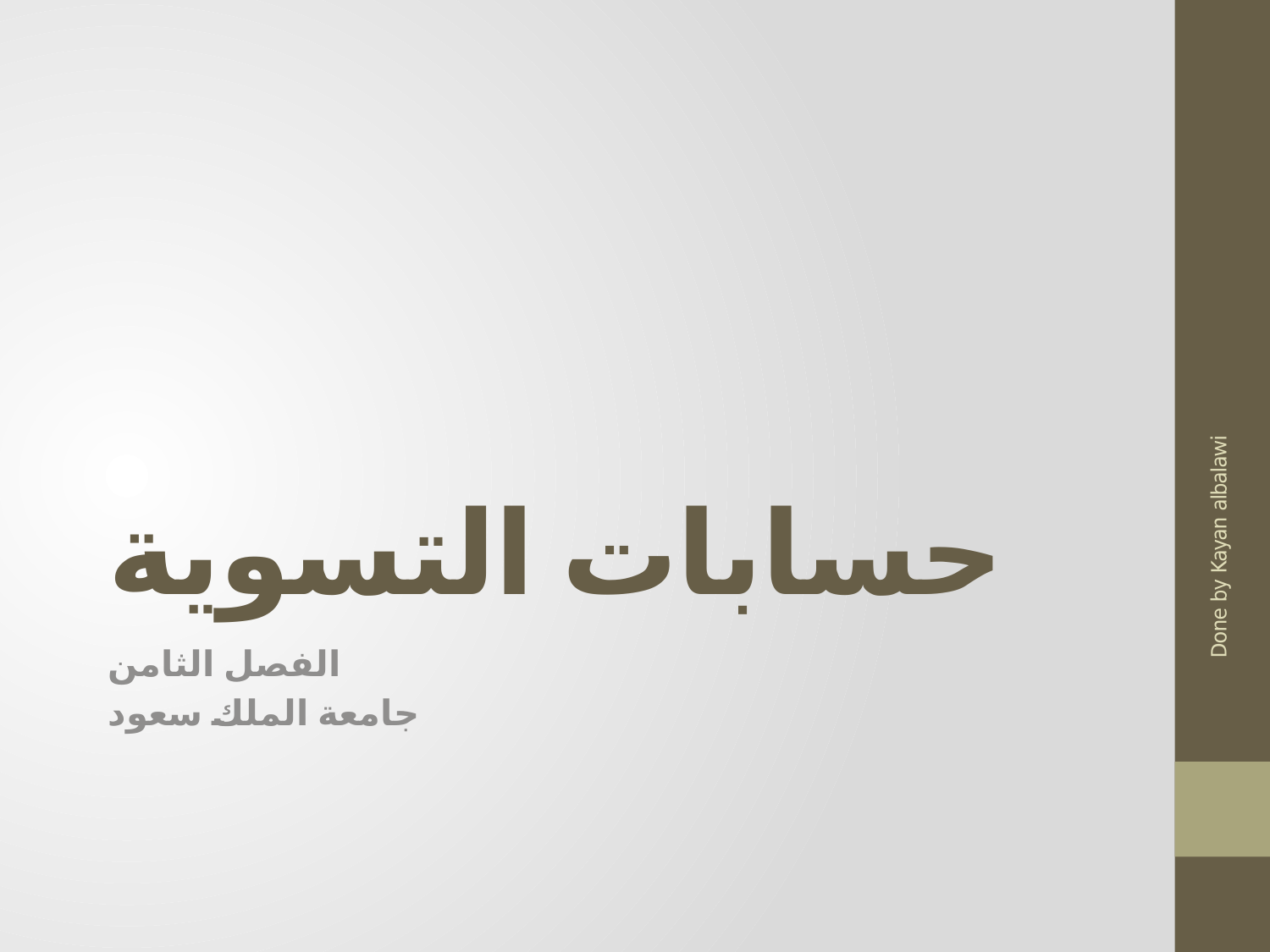

# حسابات التسوية
Done by Kayan albalawi
الفصل الثامن
جامعة الملك سعود